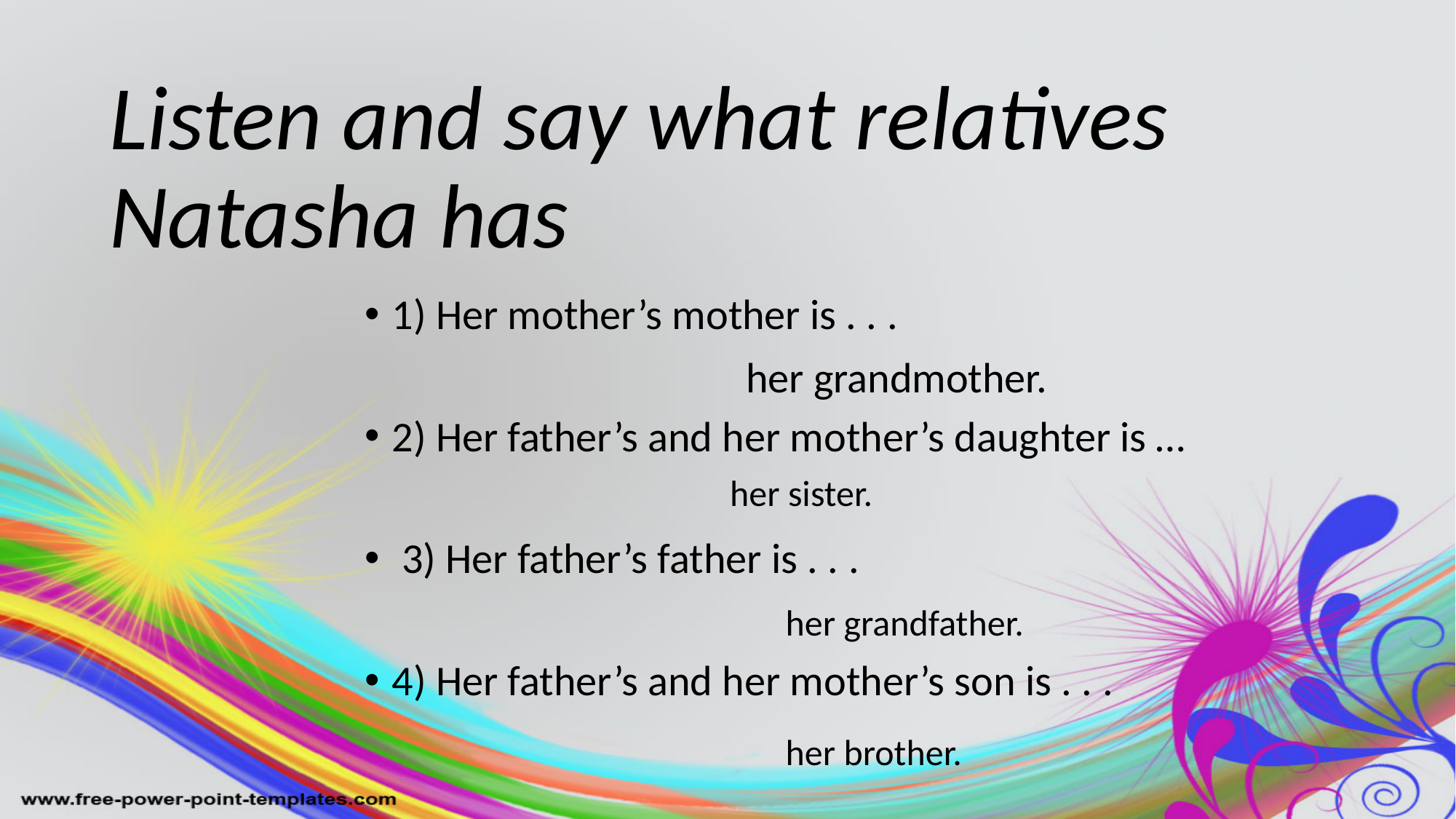

# Listen and say what relatives Natasha has
1) Her mother’s mother is . . .

2) Her father’s and her mother’s daughter is …

 3) Her father’s father is . . .

4) Her father’s and her mother’s son is . . .
her grandmother.

her sister.

her grandfather.

her brother.